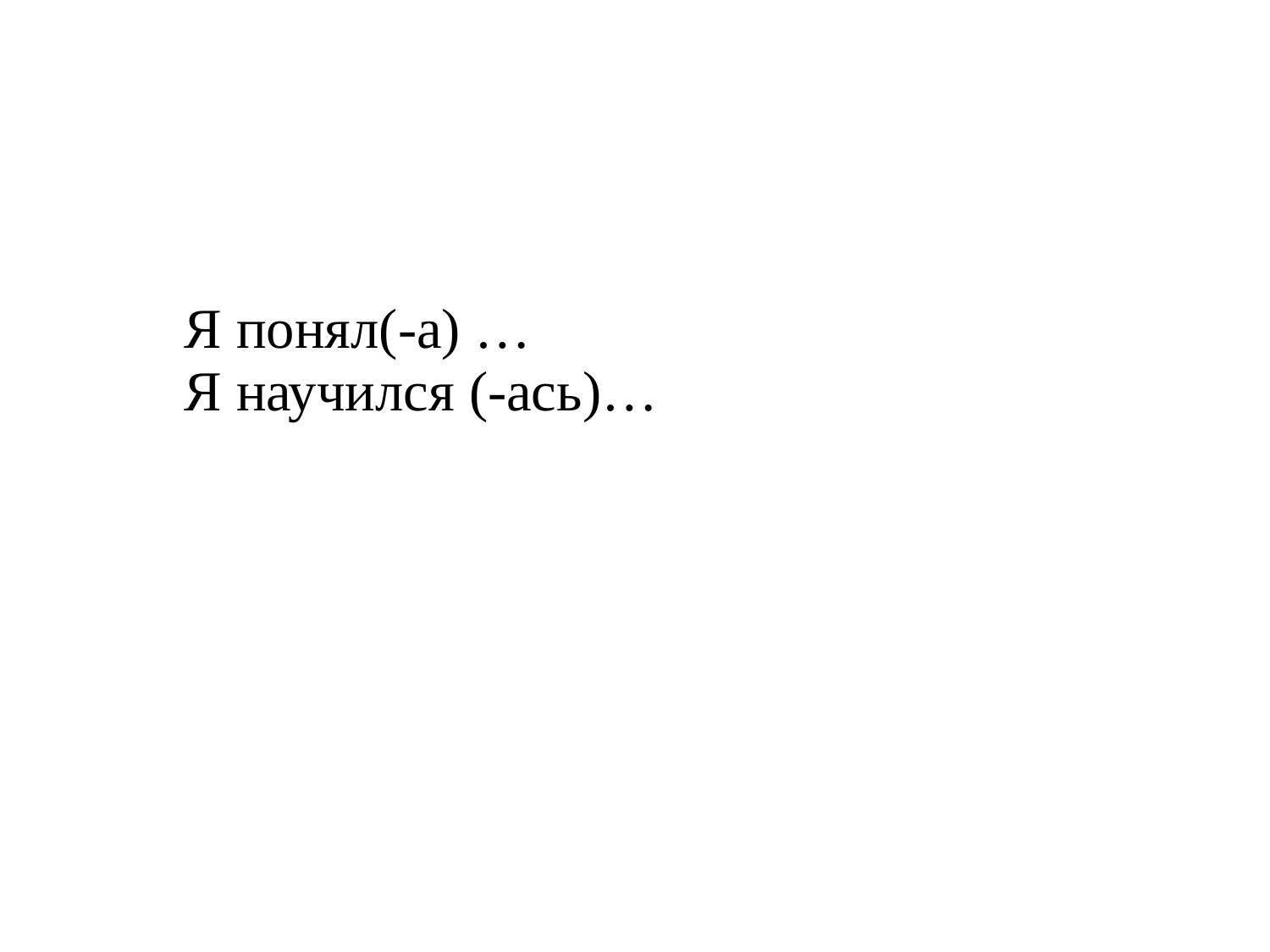

| Я понял(-а) … Я научился (-ась)… |
| --- |